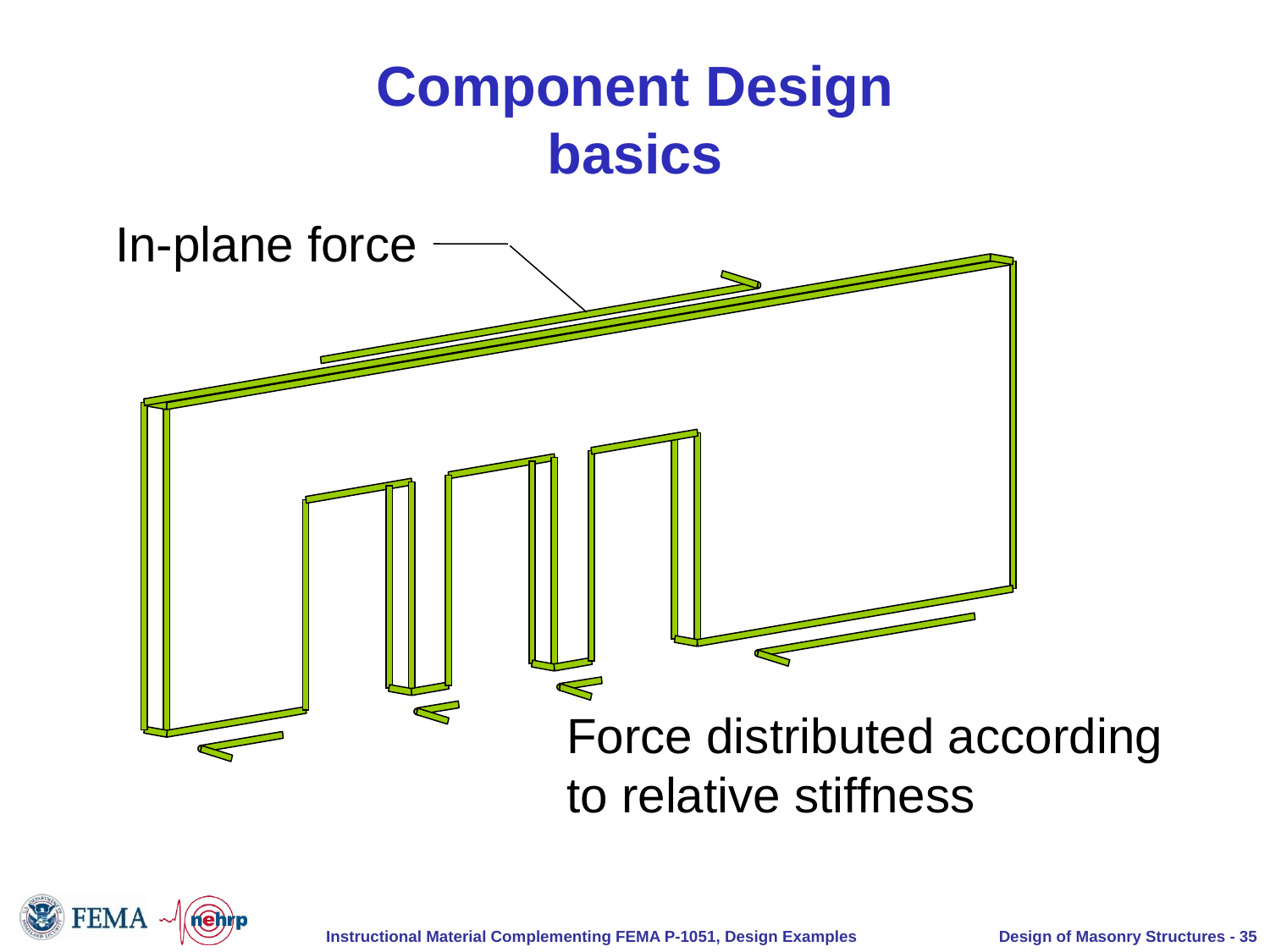

# Component Design basics
In-plane force

Force distributed according to relative stiffness
Design of Masonry Structures - 35
Instructional Material Complementing FEMA P-1051, Design Examples